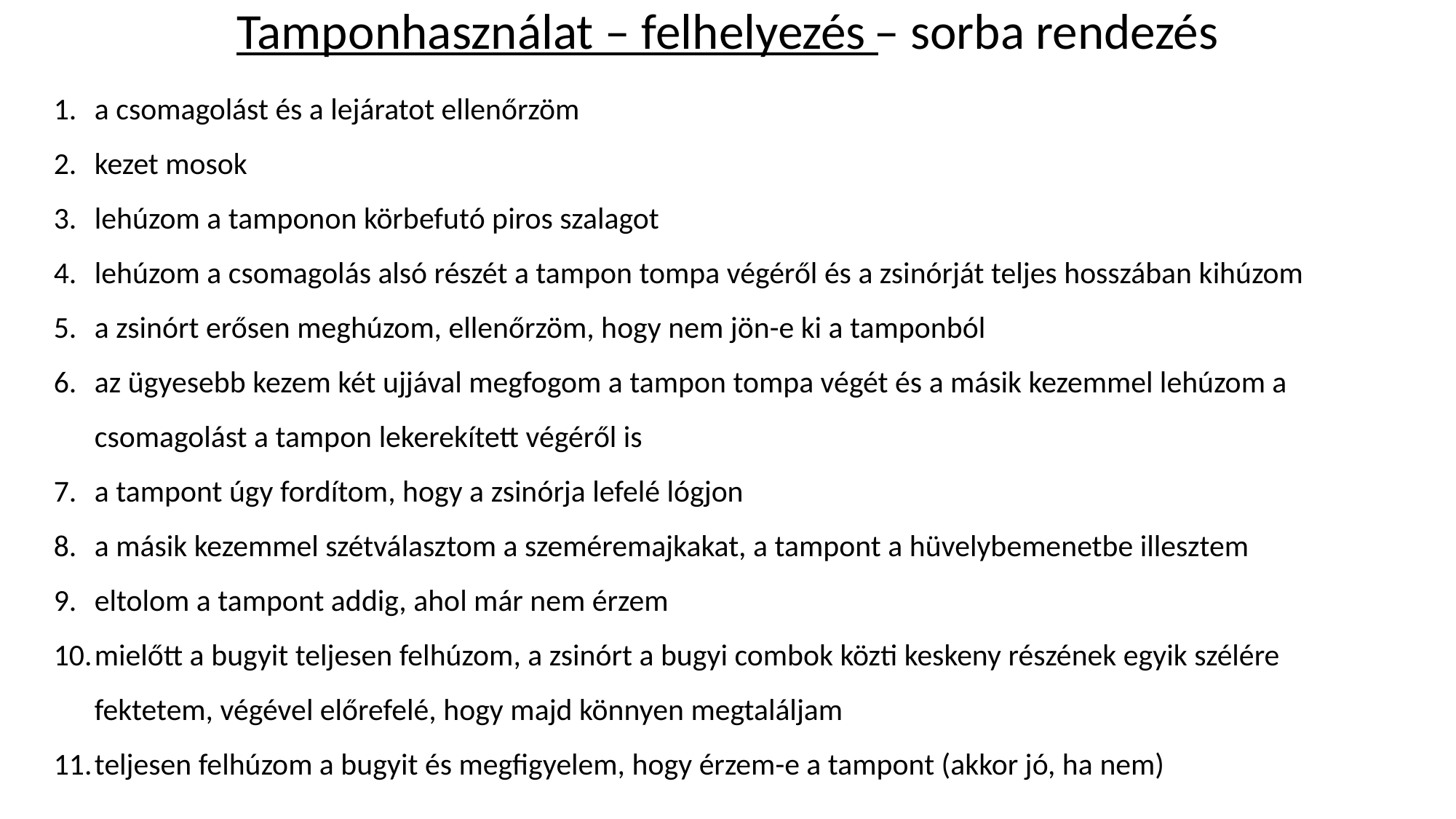

# Tamponhasználat – felhelyezés – sorba rendezés
a csomagolást és a lejáratot ellenőrzöm
kezet mosok
lehúzom a tamponon körbefutó piros szalagot
lehúzom a csomagolás alsó részét a tampon tompa végéről és a zsinórját teljes hosszában kihúzom
a zsinórt erősen meghúzom, ellenőrzöm, hogy nem jön-e ki a tamponból
az ügyesebb kezem két ujjával megfogom a tampon tompa végét és a másik kezemmel lehúzom a csomagolást a tampon lekerekített végéről is
a tampont úgy fordítom, hogy a zsinórja lefelé lógjon
a másik kezemmel szétválasztom a szeméremajkakat, a tampont a hüvelybemenetbe illesztem
eltolom a tampont addig, ahol már nem érzem
mielőtt a bugyit teljesen felhúzom, a zsinórt a bugyi combok közti keskeny részének egyik szélére fektetem, végével előrefelé, hogy majd könnyen megtaláljam
teljesen felhúzom a bugyit és megfigyelem, hogy érzem-e a tampont (akkor jó, ha nem)